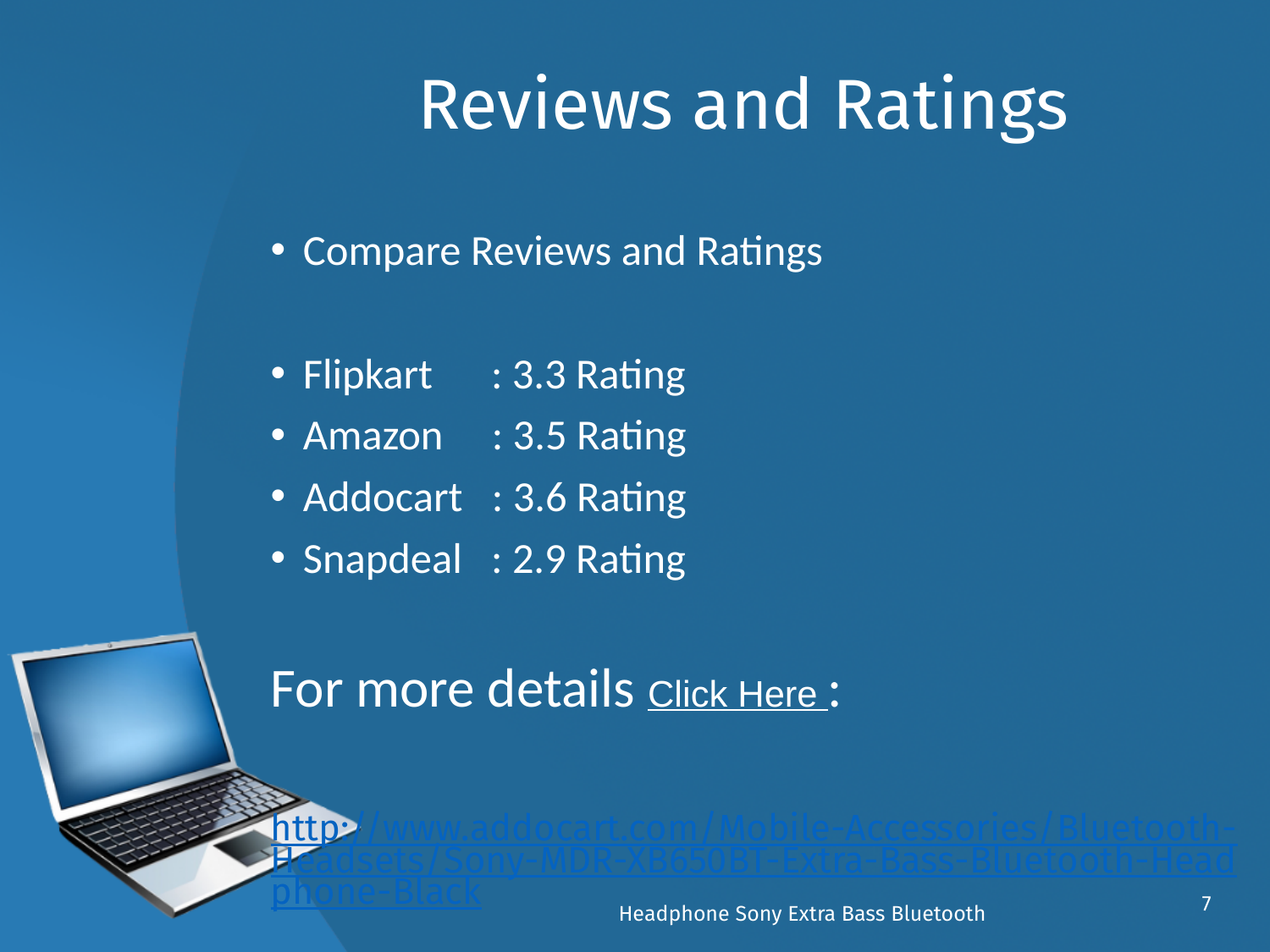

# Reviews and Ratings
Compare Reviews and Ratings

Flipkart      : 3.3 Rating
Amazon     : 3.5 Rating
Addocart   : 3.6 Rating
Snapdeal   : 2.9 Rating

For more details Click Here :

http://www.addocart.com/Mobile-Accessories/Bluetooth-Headsets/Sony-MDR-XB650BT-Extra-Bass-Bluetooth-Headphone-Black
7
Headphone Sony Extra Bass Bluetooth